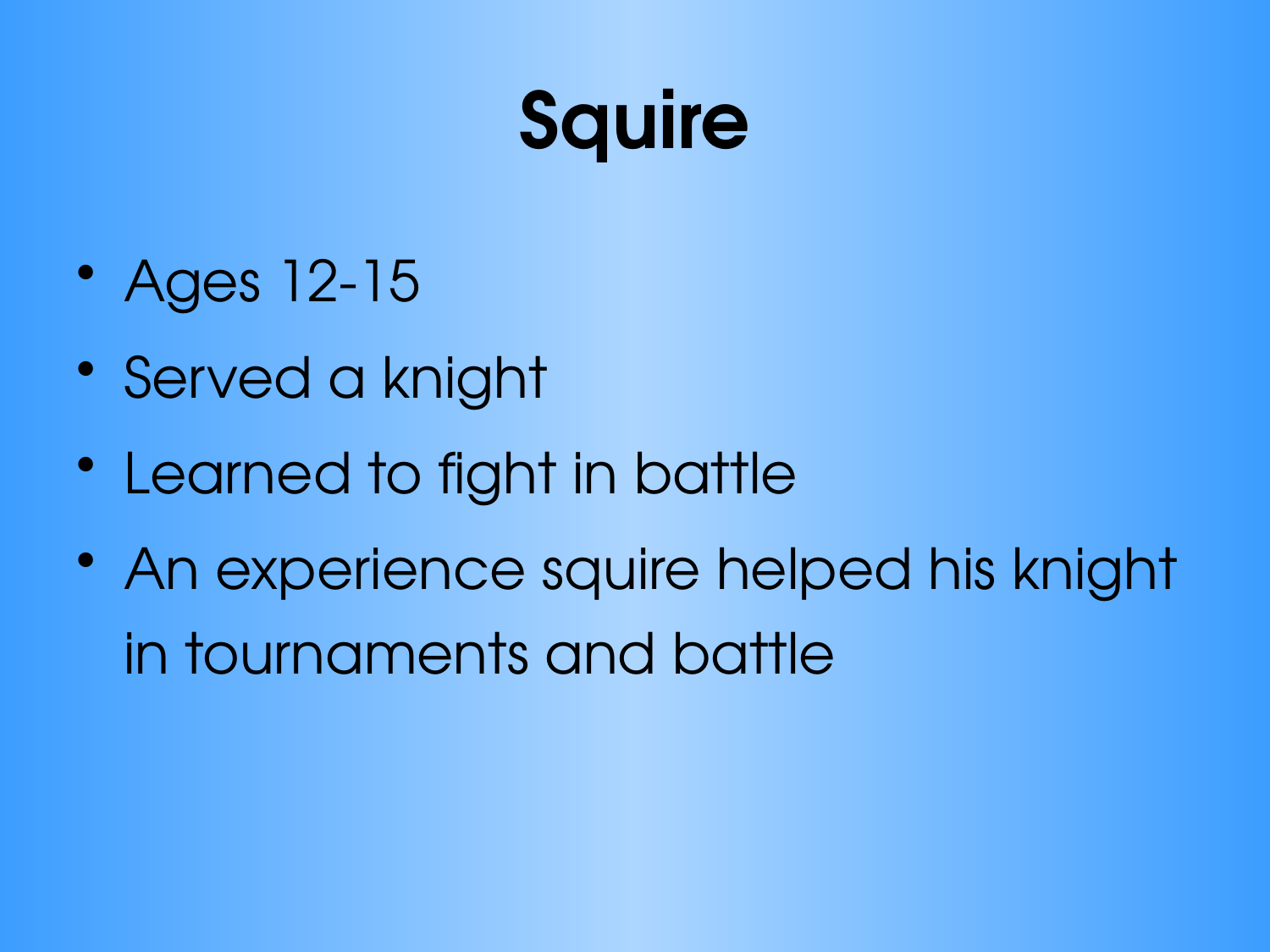

# Squire
Ages 12-15
Served a knight
Learned to fight in battle
An experience squire helped his knight in tournaments and battle